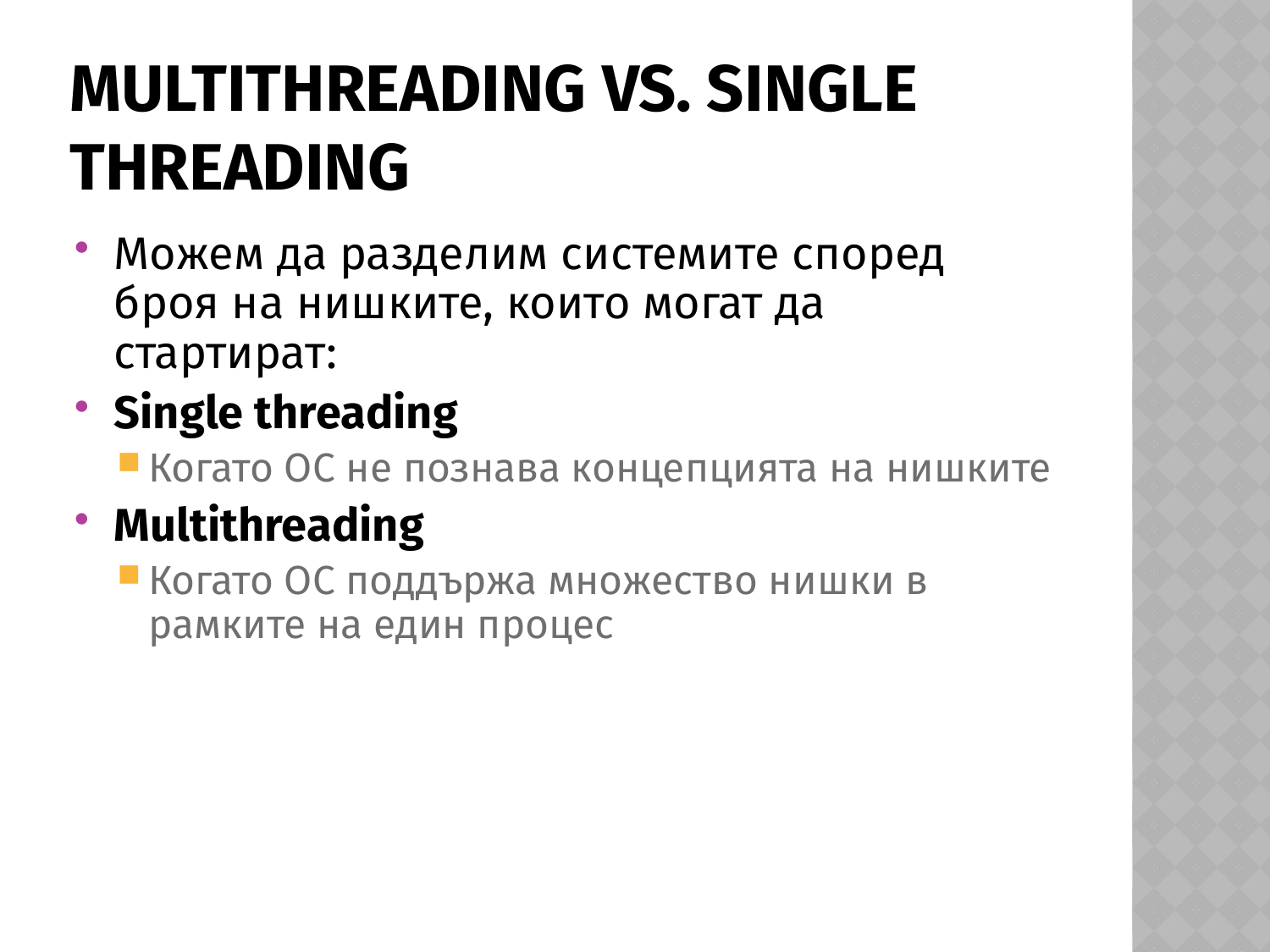

# Multithreading vs. Single threading
Можем да разделим системите според броя на нишките, които могат да стартират:
Single threading
Когато ОС не познава концепцията на нишките
Multithreading
Когато ОС поддържа множество нишки в рамките на един процес